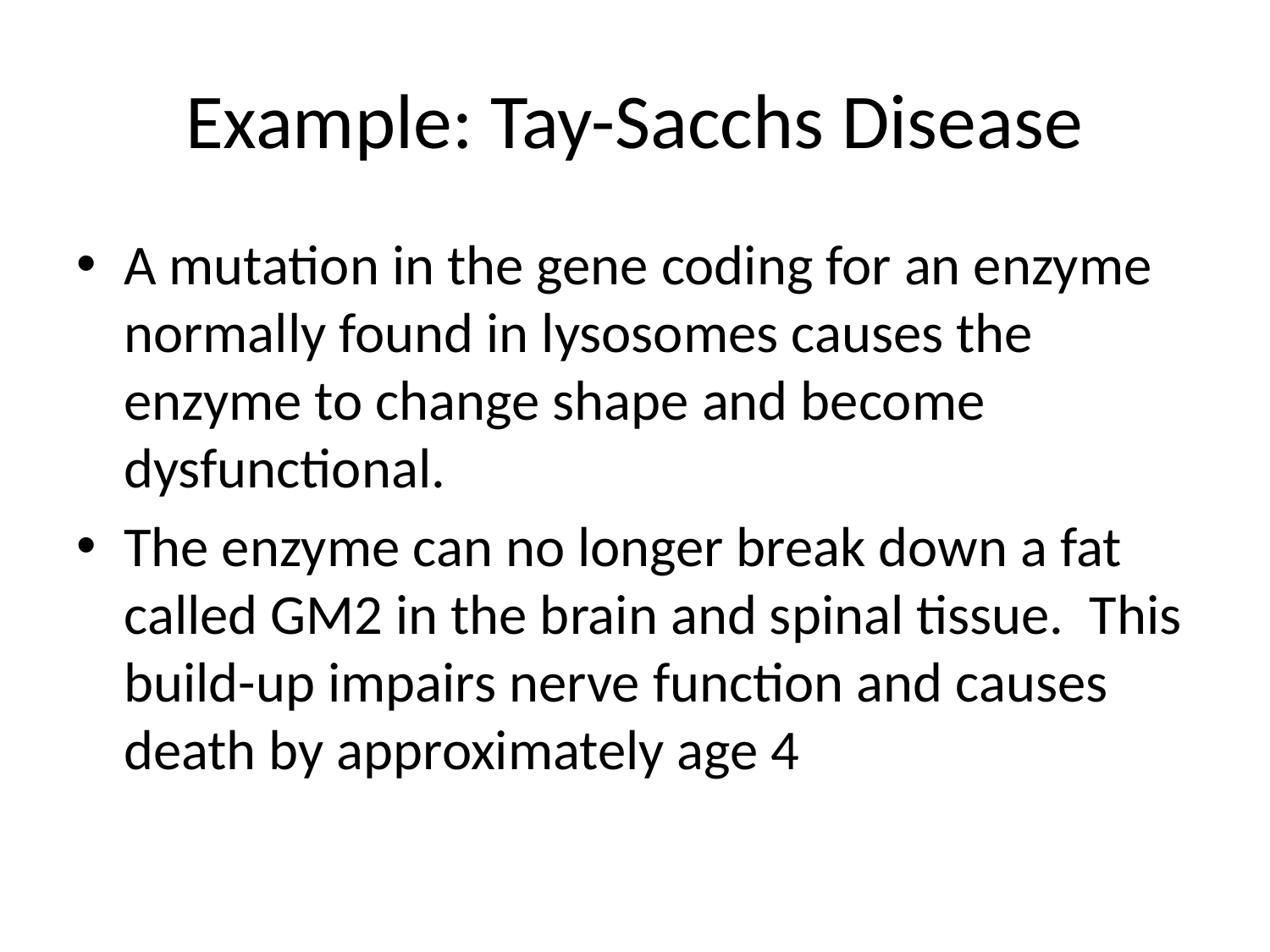

# Example: Tay-Sacchs Disease
A mutation in the gene coding for an enzyme normally found in lysosomes causes the enzyme to change shape and become dysfunctional.
The enzyme can no longer break down a fat called GM2 in the brain and spinal tissue.  This build-up impairs nerve function and causes death by approximately age 4